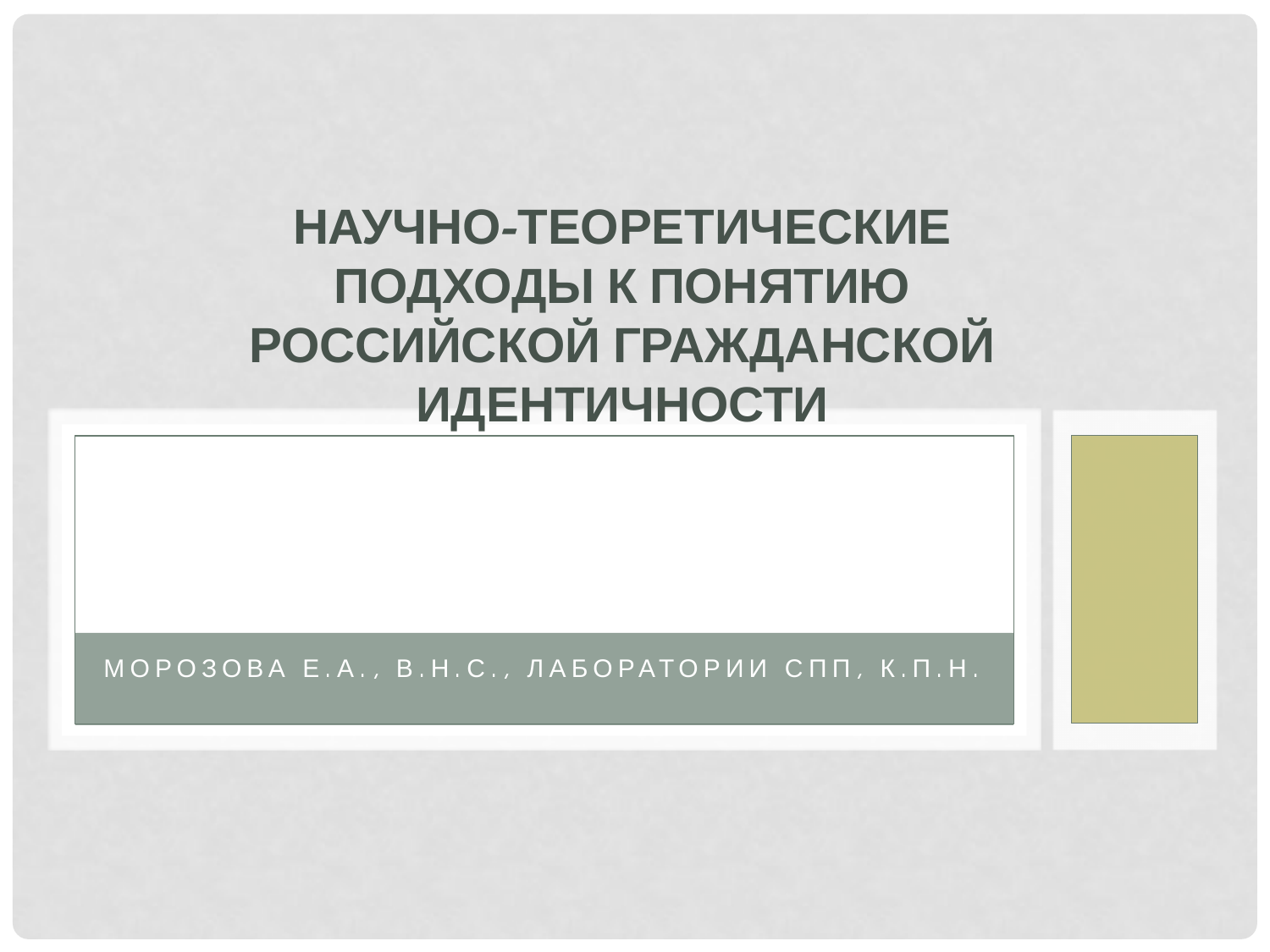

# Научно-теоретические подходы к понятию российской гражданской идентичности
Морозова Е.А., в.н.с., лаборатории СПП, к.п.н.